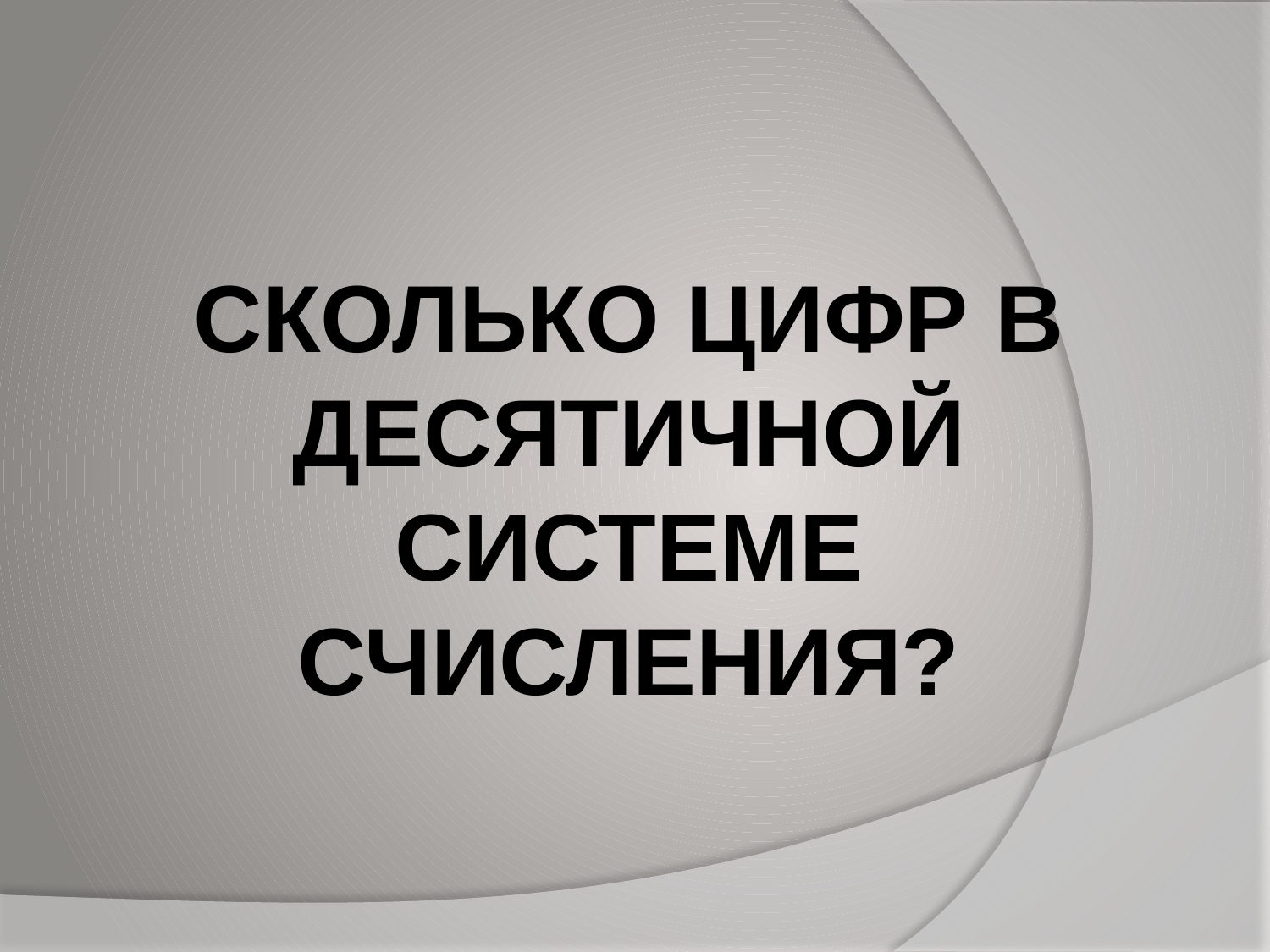

# СКОЛЬКО ЦИФР В ДЕСЯТИЧНОЙ СИСТЕМЕ СЧИСЛЕНИЯ?